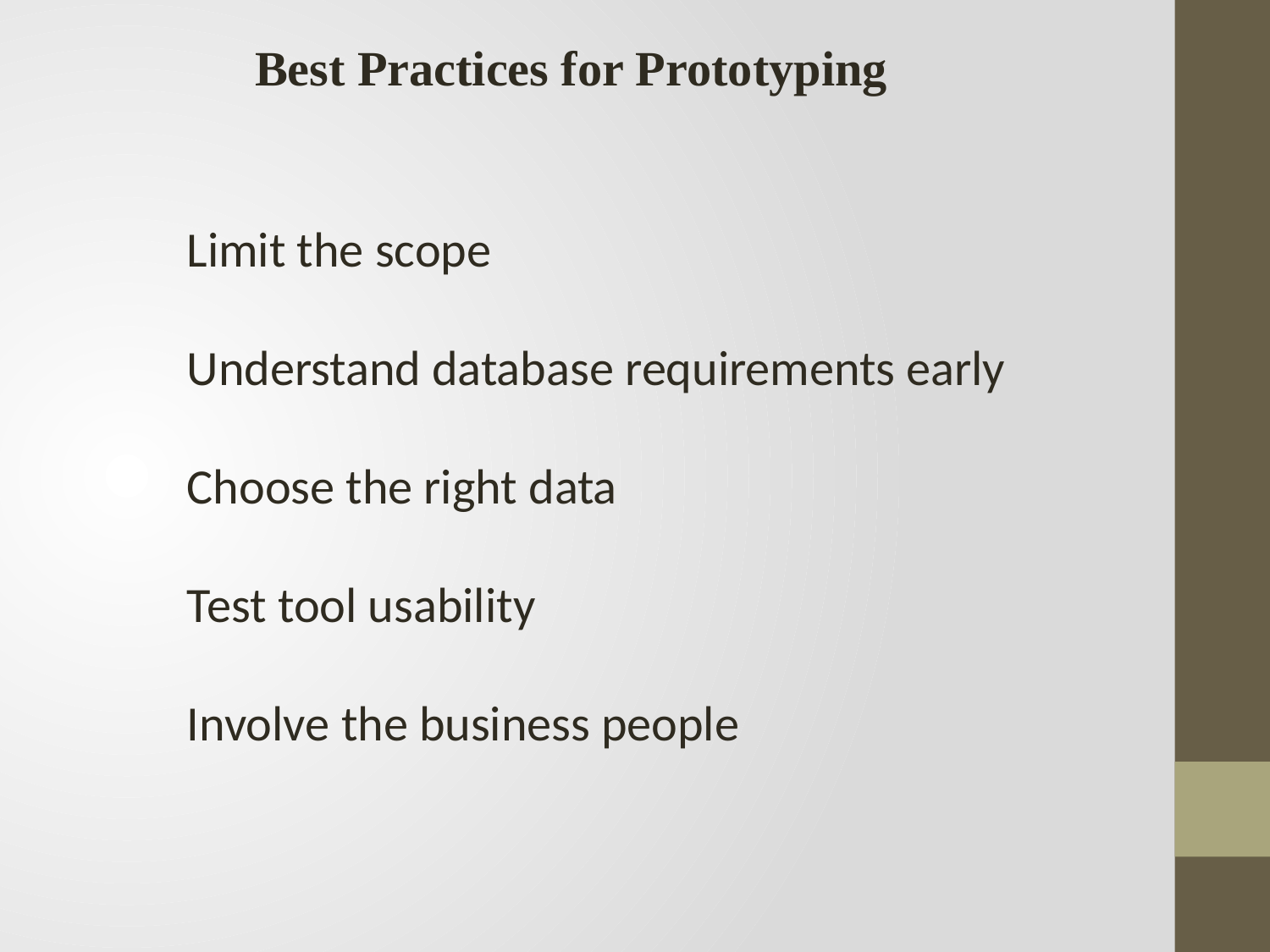

Best Practices for Prototyping
Limit the scope

Understand database requirements early

Choose the right data

Test tool usability

Involve the business people